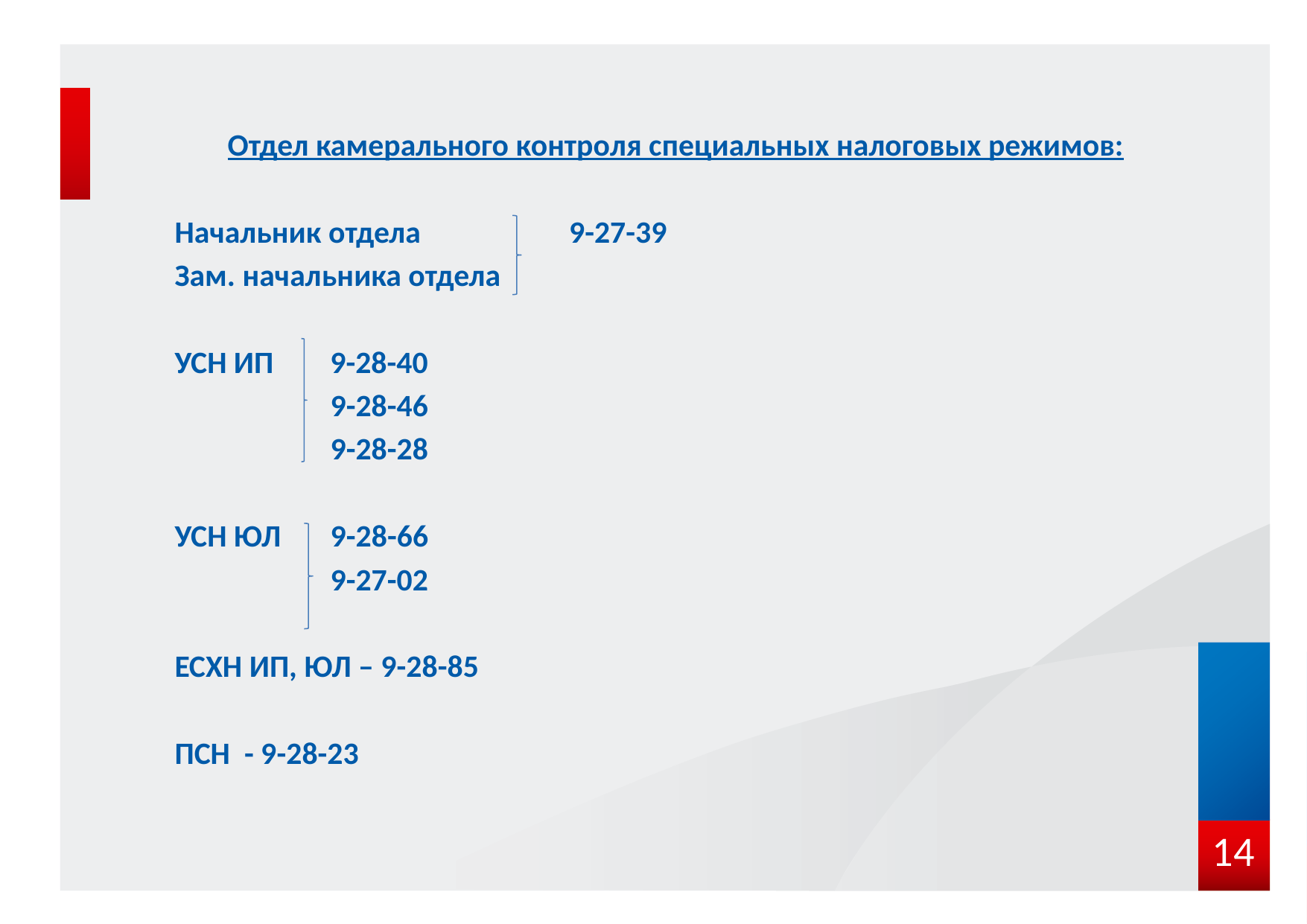

Отдел камерального контроля специальных налоговых режимов:

Начальник отдела                     9-27-39
Зам. начальника отдела

УСН ИП        9-28-40
                      9-28-46
                      9-28-28

УСН ЮЛ       9-28-66
                      9-27-02

ЕСХН ИП, ЮЛ – 9-28-85

ПСН  - 9-28-23

14